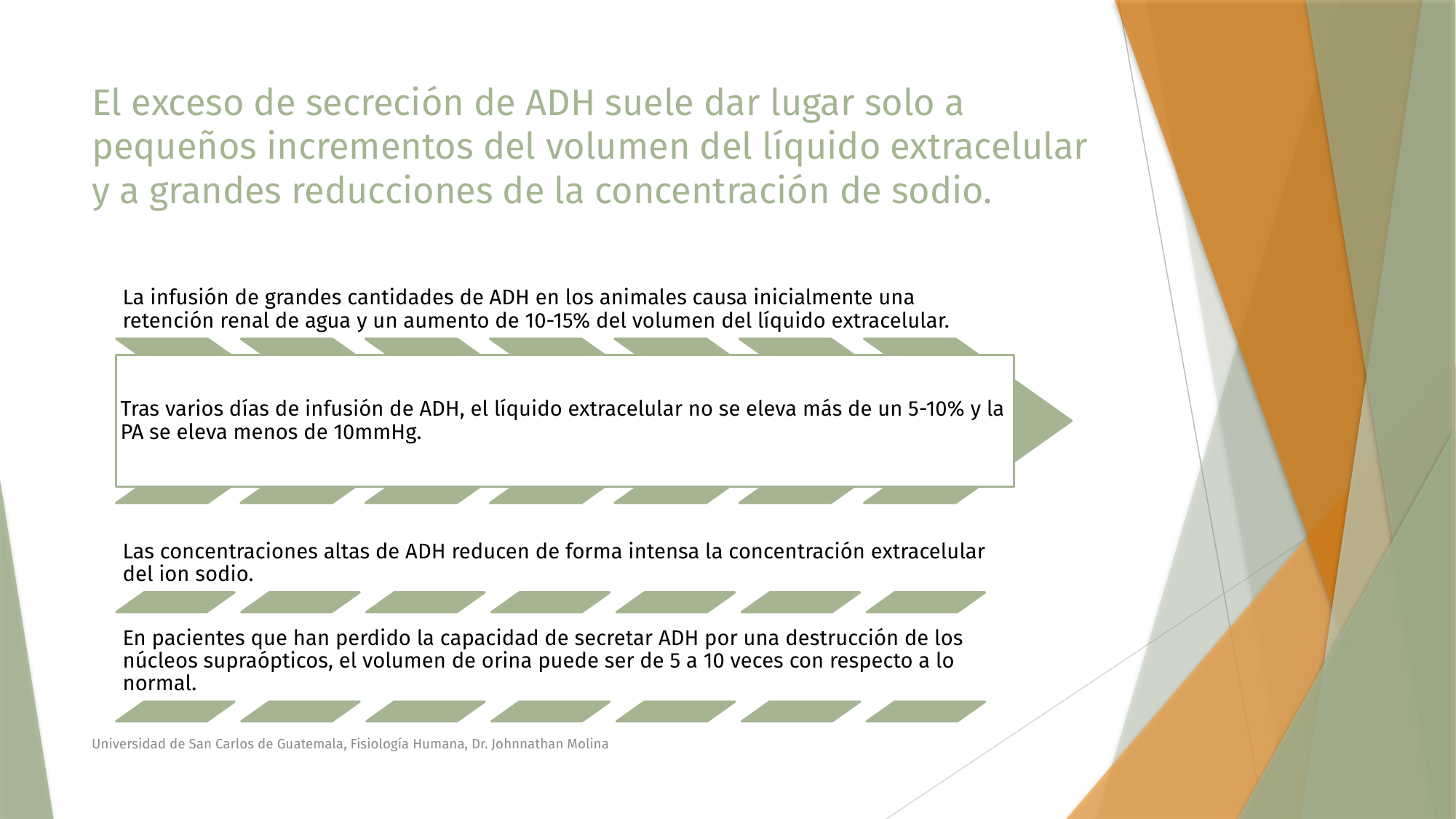

# El exceso de secreción de ADH suele dar lugar solo a pequeños incrementos del volumen del líquido extracelular y a grandes reducciones de la concentración de sodio.
La infusión de grandes cantidades de ADH en los animales causa inicialmente una retención renal de agua y un aumento de 10-15% del volumen del líquido extracelular.
Tras varios días de infusión de ADH, el líquido extracelular no se eleva más de un 5-10% y la PA se eleva menos de 10mmHg.
Las concentraciones altas de ADH reducen de forma intensa la concentración extracelular del ion sodio.
En pacientes que han perdido la capacidad de secretar ADH por una destrucción de los núcleos supraópticos, el volumen de orina puede ser de 5 a 10 veces con respecto a lo normal.
Universidad de San Carlos de Guatemala, Fisiología Humana, Dr. Johnnathan Molina